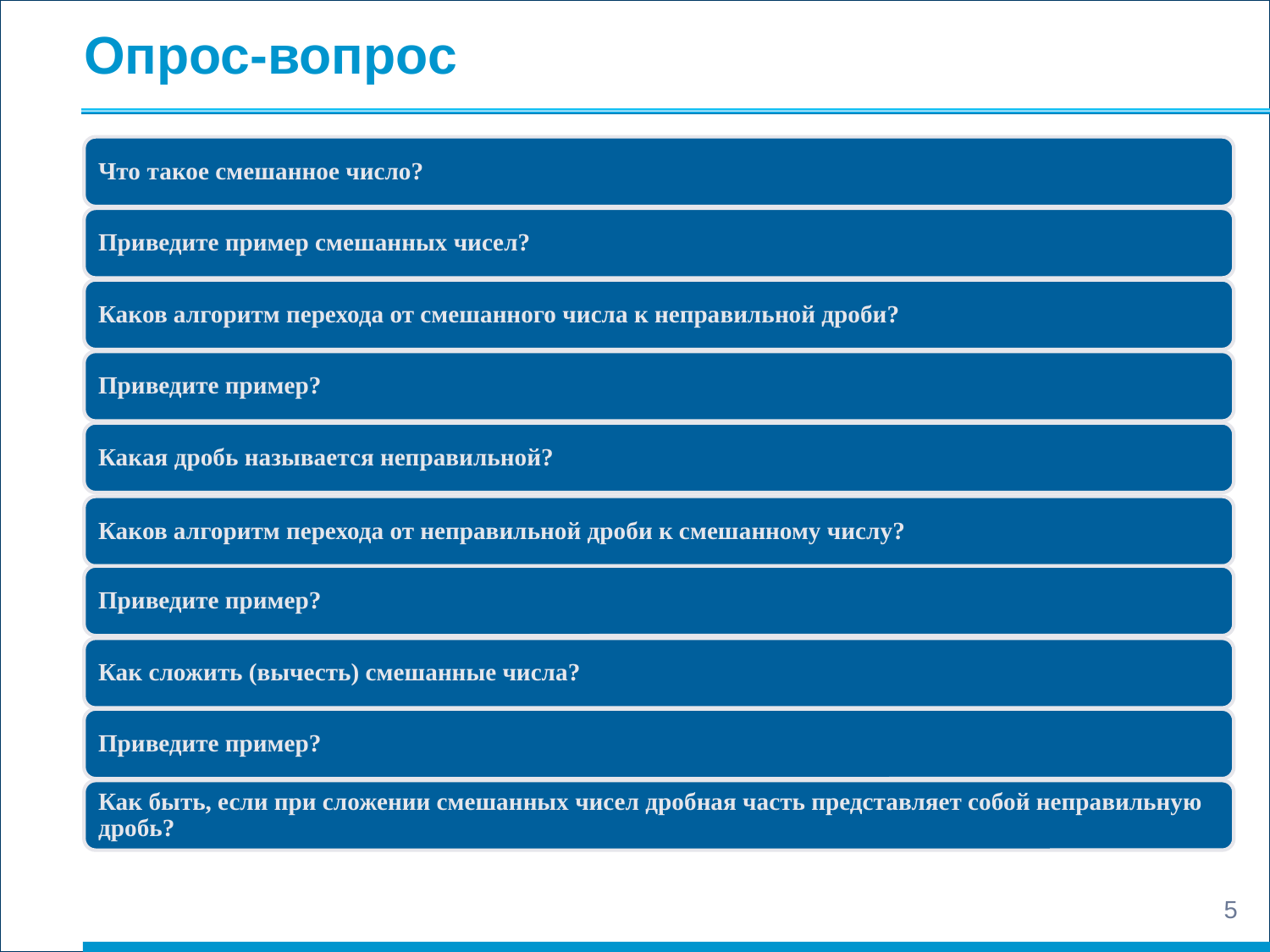

# Опрос-вопрос
Что такое смешанное число?
Приведите пример смешанных чисел?
Каков алгоритм перехода от смешанного числа к неправильной дроби?
Приведите пример?
Какая дробь называется неправильной?
Каков алгоритм перехода от неправильной дроби к смешанному числу?
Приведите пример?
Как сложить (вычесть) смешанные числа?
Приведите пример?
Как быть, если при сложении смешанных чисел дробная часть представляет собой неправильную дробь?
5